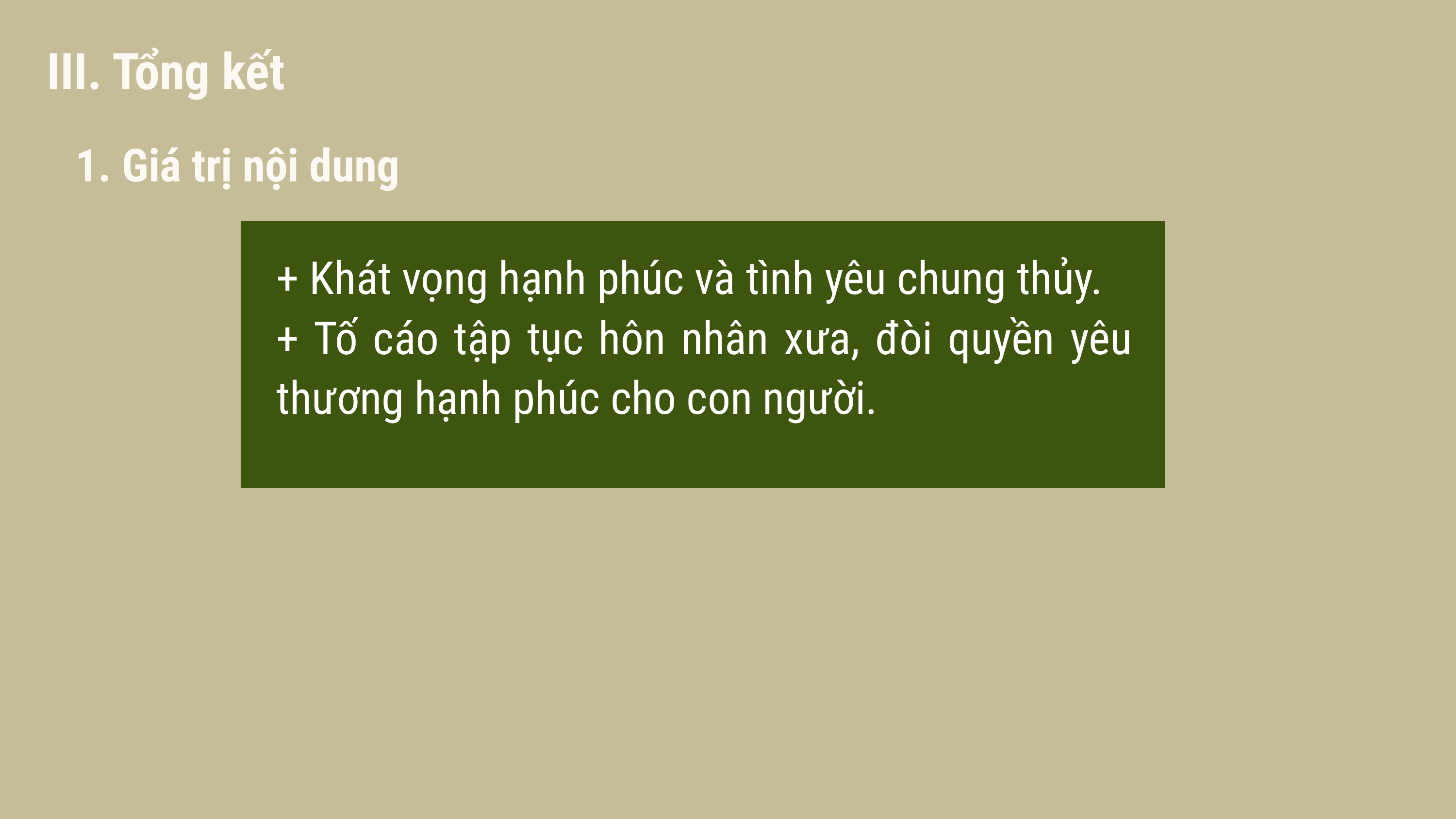

III. Tổng kết
1. Giá trị nội dung

+ Khát vọng hạnh phúc và tình yêu chung thủy.
+ Tố cáo tập tục hôn nhân xưa, đòi quyền yêu thương hạnh phúc cho con người.